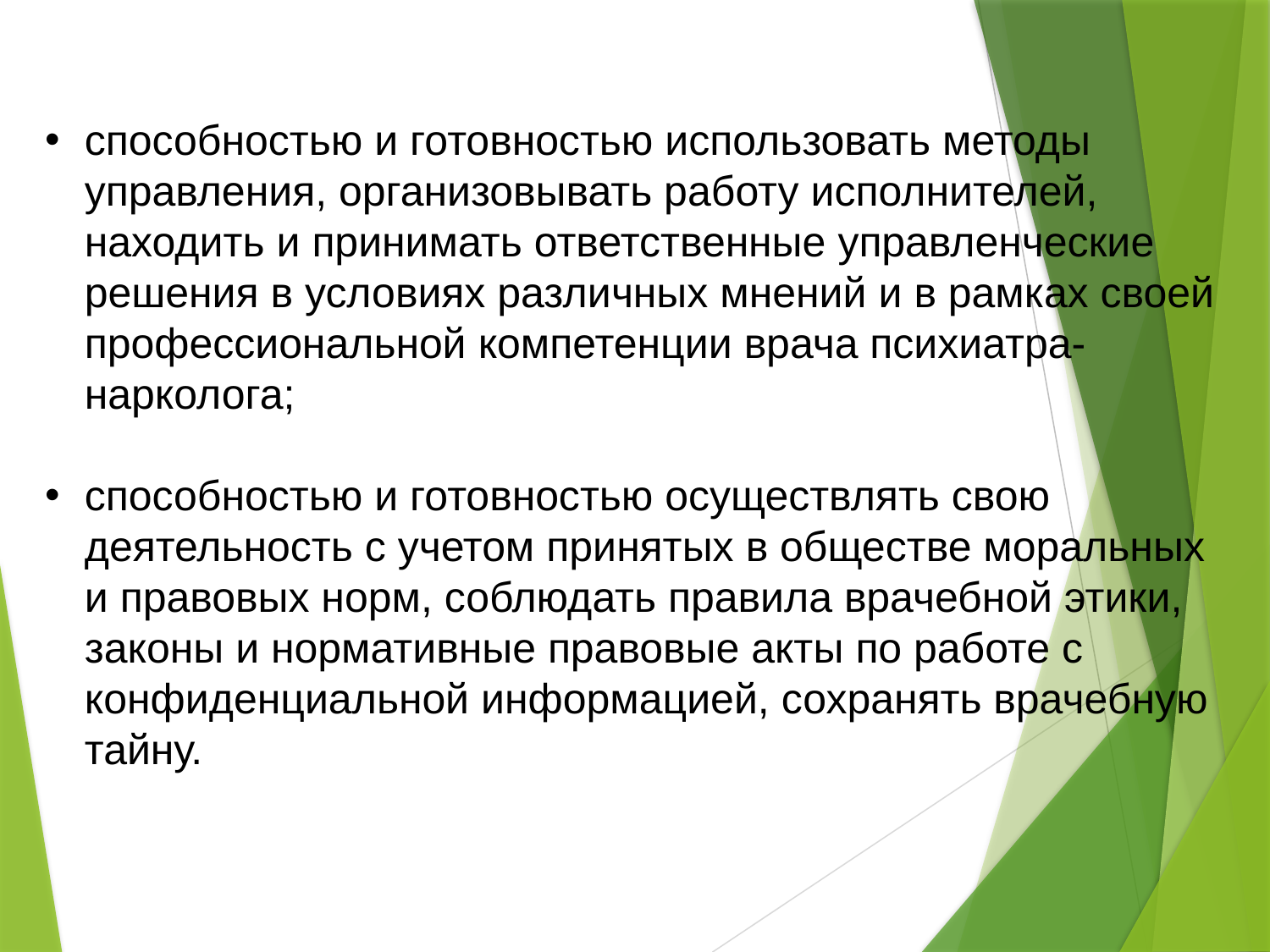

способностью и готовностью использовать методы управления, организовывать работу исполнителей, находить и принимать ответственные управленческие решения в условиях различных мнений и в рамках своей профессиональной компетенции врача психиатра-нарколога;

способностью и готовностью осуществлять свою деятельность с учетом принятых в обществе моральных и правовых норм, соблюдать правила врачебной этики, законы и нормативные правовые акты по работе с конфиденциальной информацией, сохранять врачебную тайну.